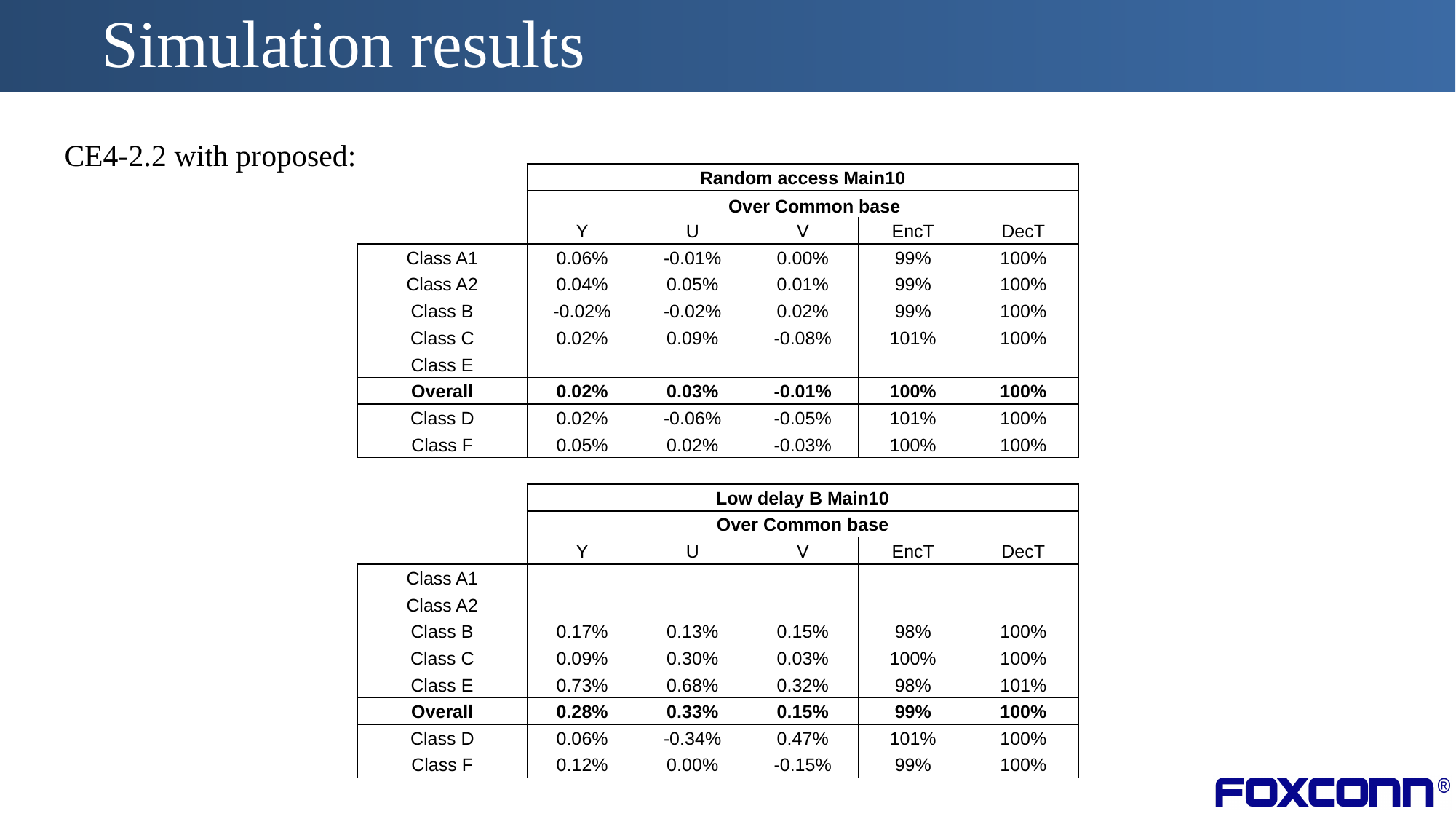

# Simulation results
CE4-2.2 with proposed:
|  | Random access Main10 |  |  |  |  |
| --- | --- | --- | --- | --- | --- |
|  | Over Common base |  |  |  |  |
|  | Y | U | V | EncT | DecT |
| Class A1 | 0.06% | -0.01% | 0.00% | 99% | 100% |
| Class A2 | 0.04% | 0.05% | 0.01% | 99% | 100% |
| Class B | -0.02% | -0.02% | 0.02% | 99% | 100% |
| Class C | 0.02% | 0.09% | -0.08% | 101% | 100% |
| Class E |  |  |  |  |  |
| Overall | 0.02% | 0.03% | -0.01% | 100% | 100% |
| Class D | 0.02% | -0.06% | -0.05% | 101% | 100% |
| Class F | 0.05% | 0.02% | -0.03% | 100% | 100% |
|  |  |  |  |  |  |
|  | Low delay B Main10 |  |  |  |  |
|  | Over Common base |  |  |  |  |
|  | Y | U | V | EncT | DecT |
| Class A1 |  |  |  |  |  |
| Class A2 |  |  |  |  |  |
| Class B | 0.17% | 0.13% | 0.15% | 98% | 100% |
| Class C | 0.09% | 0.30% | 0.03% | 100% | 100% |
| Class E | 0.73% | 0.68% | 0.32% | 98% | 101% |
| Overall | 0.28% | 0.33% | 0.15% | 99% | 100% |
| Class D | 0.06% | -0.34% | 0.47% | 101% | 100% |
| Class F | 0.12% | 0.00% | -0.15% | 99% | 100% |